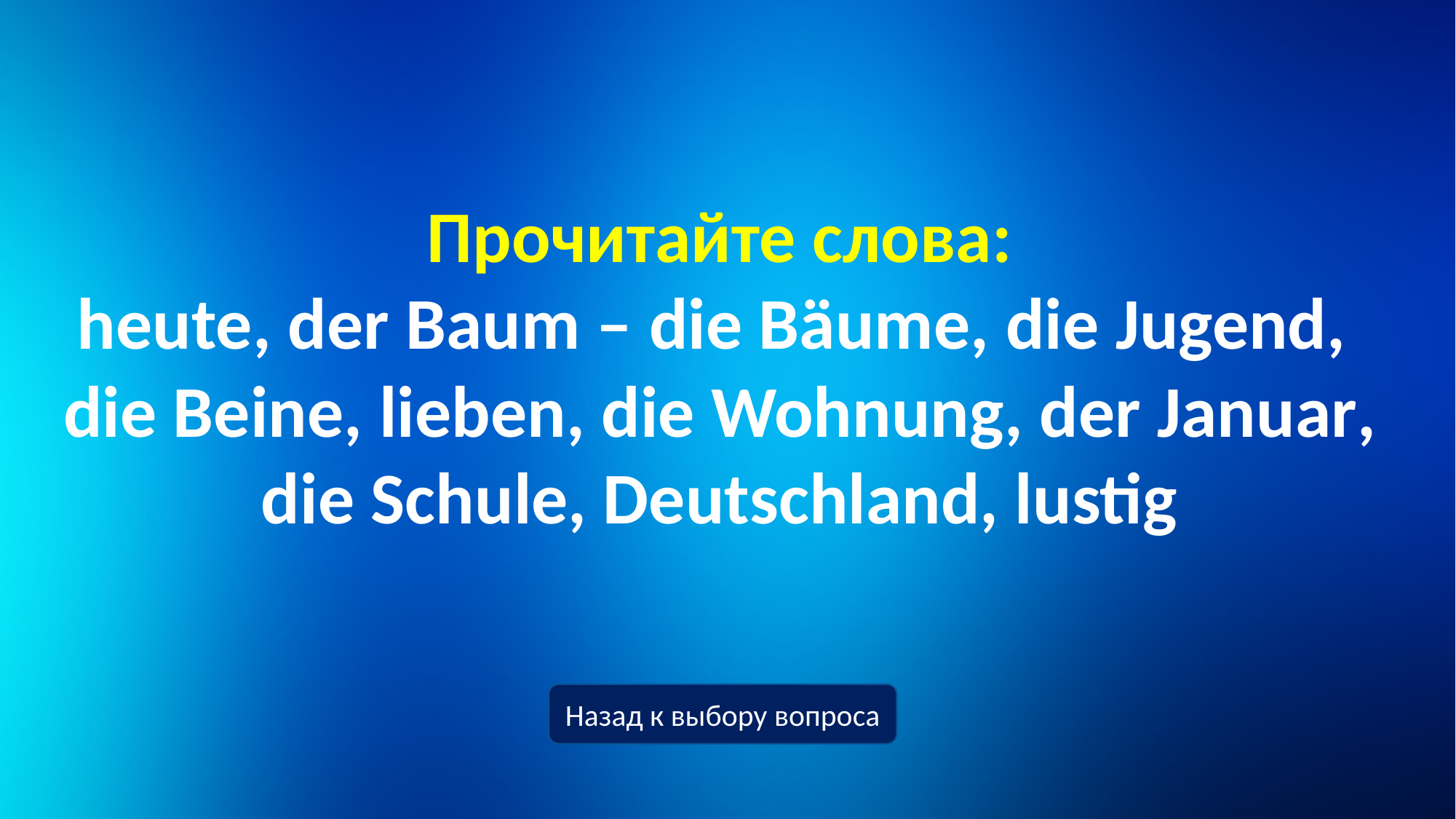

# Прочитайте слова: heute, der Baum – die Bäume, die Jugend, die Beine, lieben, die Wohnung, der Januar, die Schule, Deutschland, lustig
Назад к выбору вопроса